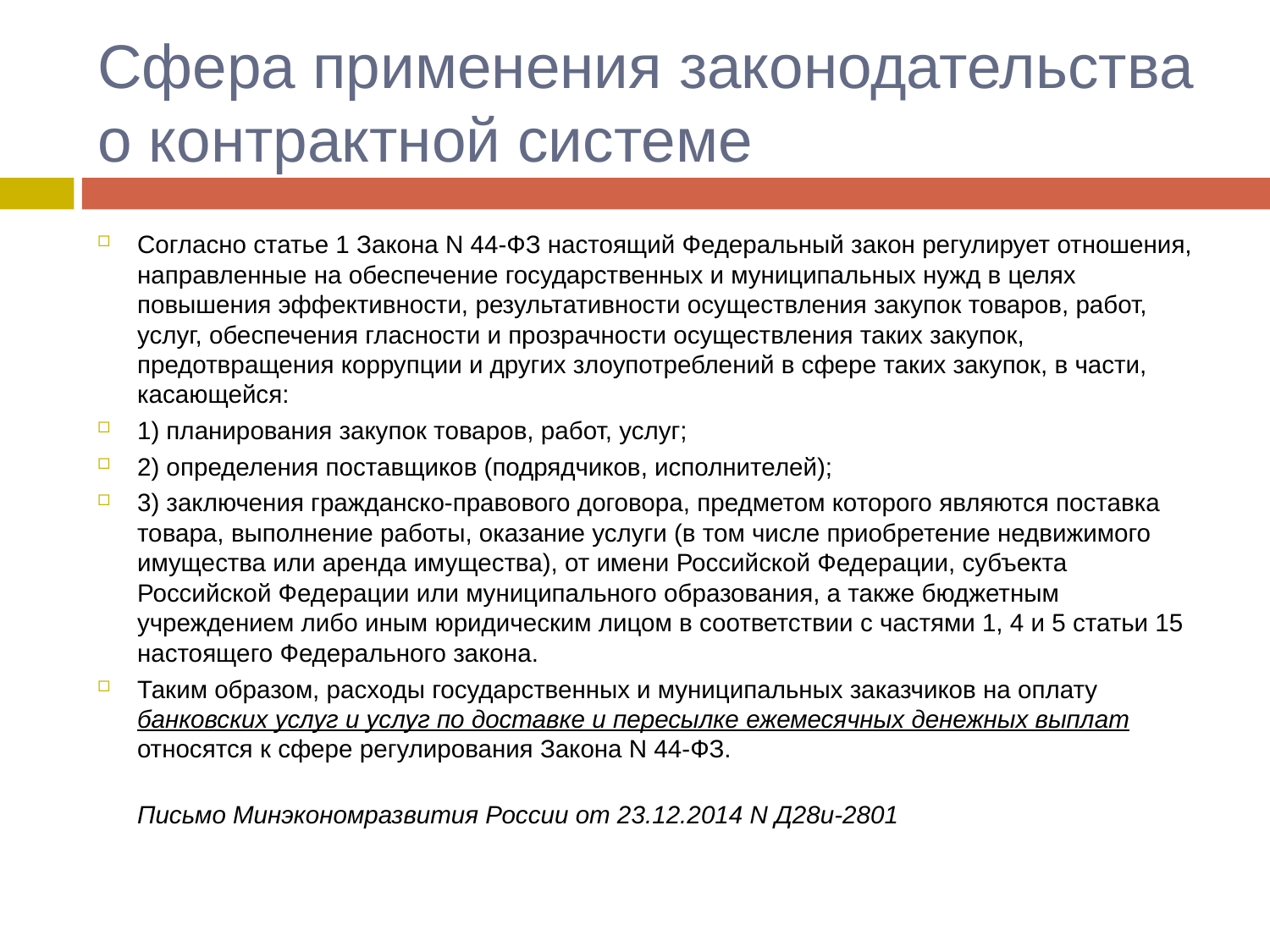

# Сфера применения законодательства о контрактной системе
Согласно статье 1 Закона N 44-ФЗ настоящий Федеральный закон регулирует отношения, направленные на обеспечение государственных и муниципальных нужд в целях повышения эффективности, результативности осуществления закупок товаров, работ, услуг, обеспечения гласности и прозрачности осуществления таких закупок, предотвращения коррупции и других злоупотреблений в сфере таких закупок, в части, касающейся:
1) планирования закупок товаров, работ, услуг;
2) определения поставщиков (подрядчиков, исполнителей);
3) заключения гражданско-правового договора, предметом которого являются поставка товара, выполнение работы, оказание услуги (в том числе приобретение недвижимого имущества или аренда имущества), от имени Российской Федерации, субъекта Российской Федерации или муниципального образования, а также бюджетным учреждением либо иным юридическим лицом в соответствии с частями 1, 4 и 5 статьи 15 настоящего Федерального закона.
Таким образом, расходы государственных и муниципальных заказчиков на оплату банковских услуг и услуг по доставке и пересылке ежемесячных денежных выплат относятся к сфере регулирования Закона N 44-ФЗ.
Письмо Минэкономразвития России от 23.12.2014 N Д28и-2801